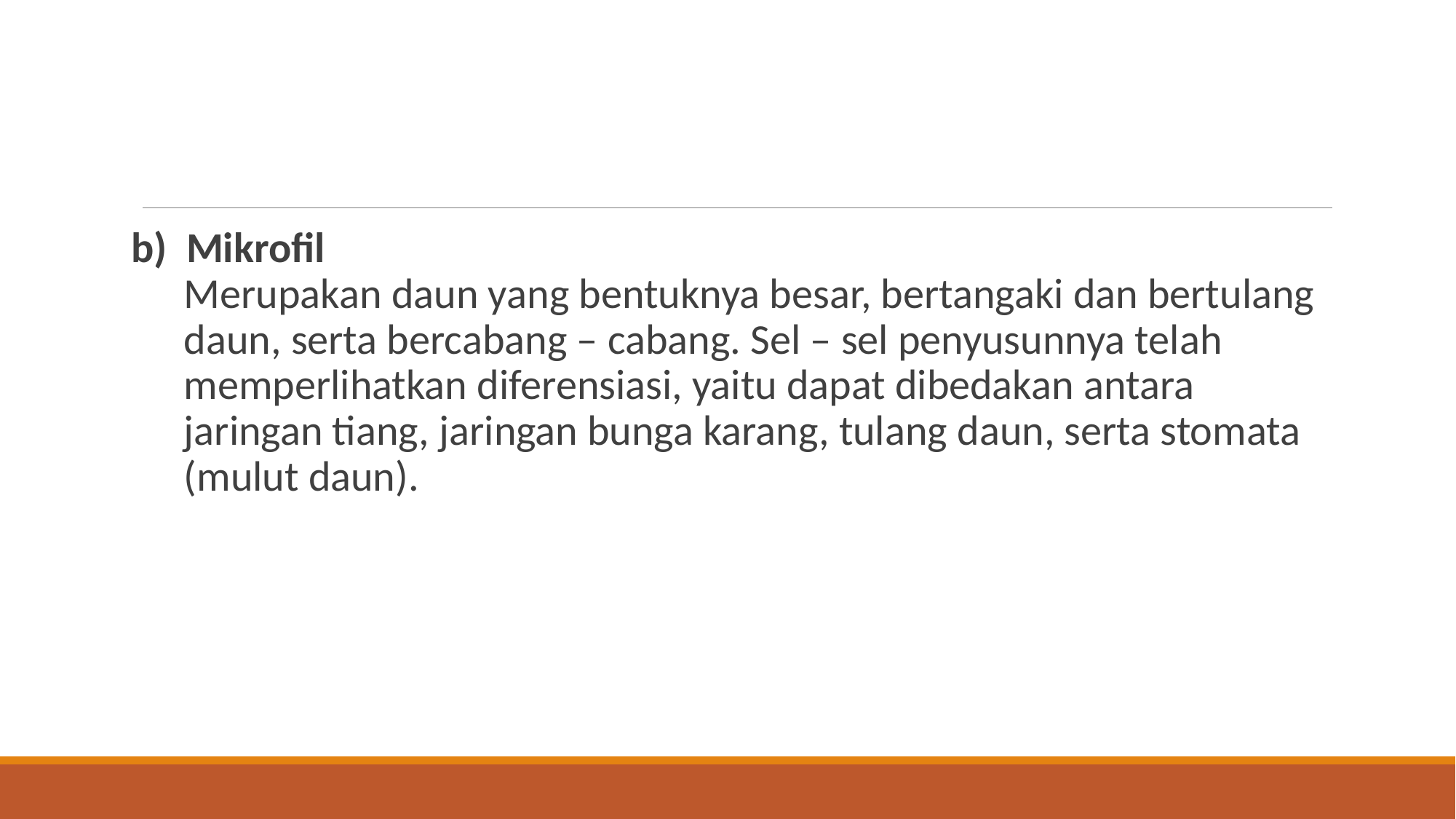

#
b)  Mikrofil
Merupakan daun yang bentuknya besar, bertangaki dan bertulang daun, serta bercabang – cabang. Sel – sel penyusunnya telah memperlihatkan diferensiasi, yaitu dapat dibedakan antara jaringan tiang, jaringan bunga karang, tulang daun, serta stomata (mulut daun).